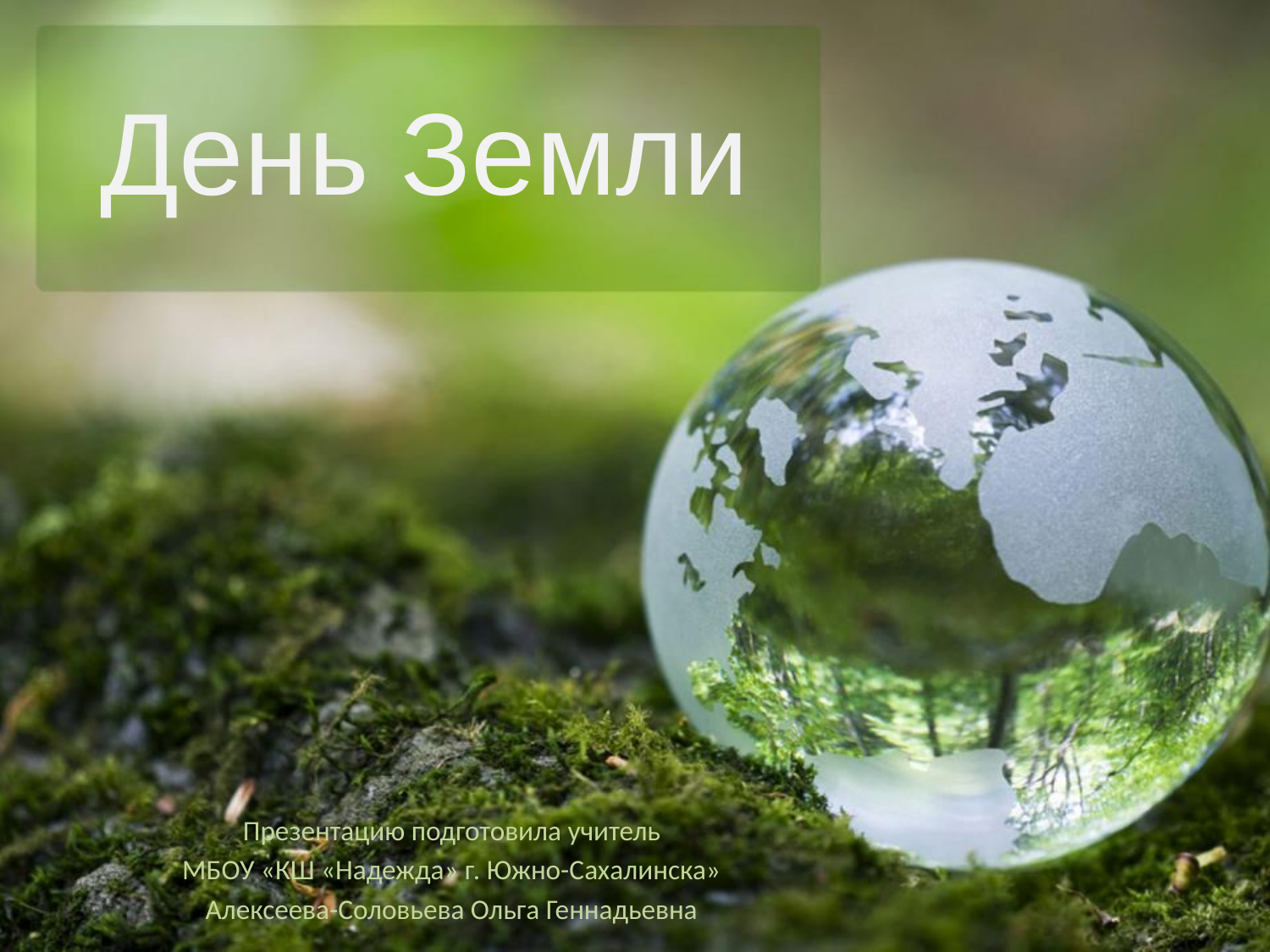

# День Земли
Презентацию подготовила учитель
МБОУ «КШ «Надежда» г. Южно-Сахалинска»
Алексеева-Соловьева Ольга Геннадьевна